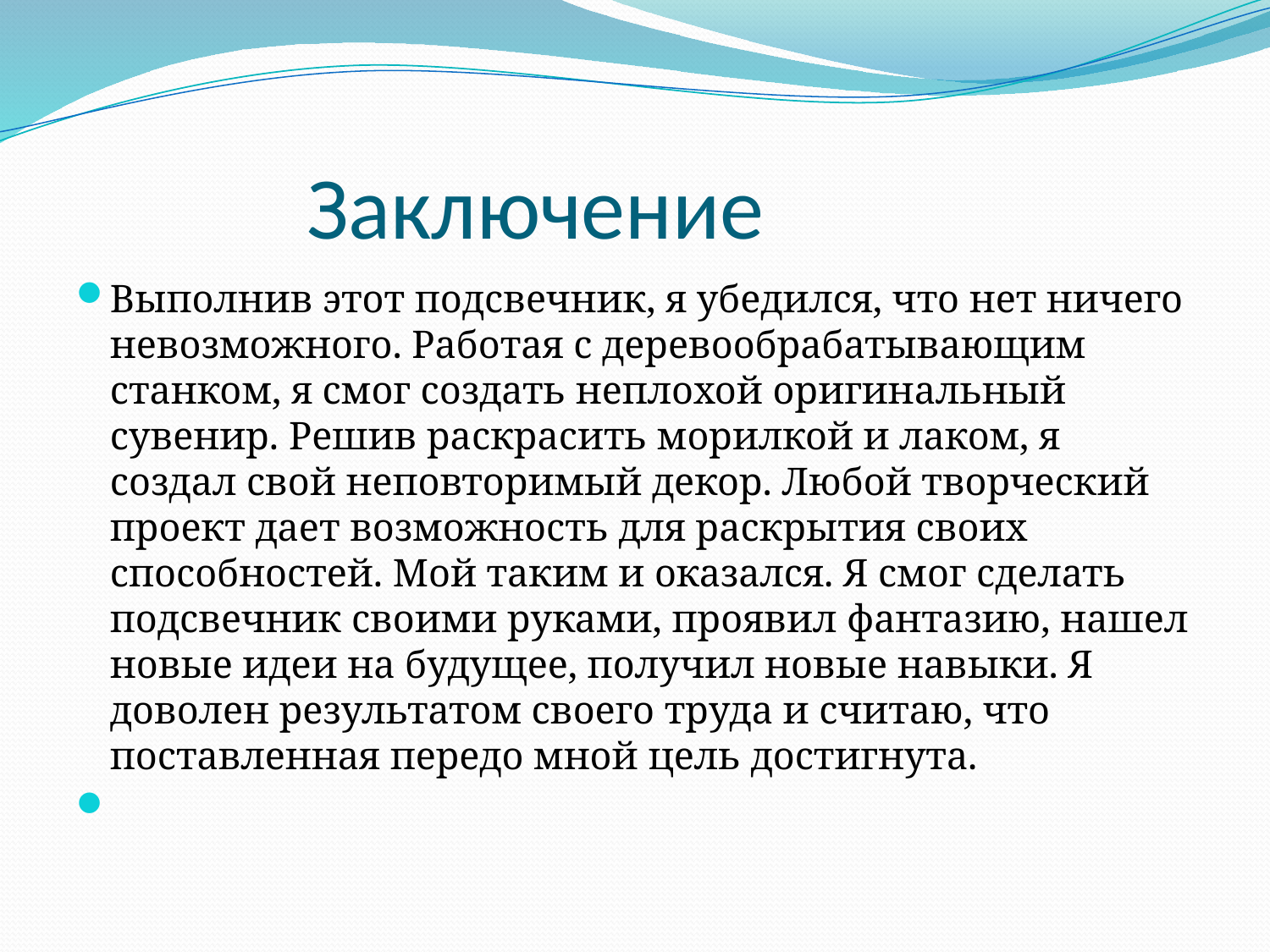

# Заключение
Выполнив этот подсвечник, я убедился, что нет ничего невозможного. Работая с деревообрабатывающим станком, я смог создать неплохой оригинальный сувенир. Решив раскрасить морилкой и лаком, я создал свой неповторимый декор. Любой творческий проект дает возможность для раскрытия своих способностей. Мой таким и оказался. Я смог сделать подсвечник своими руками, проявил фантазию, нашел новые идеи на будущее, получил новые навыки. Я доволен результатом своего труда и считаю, что поставленная передо мной цель достигнута.